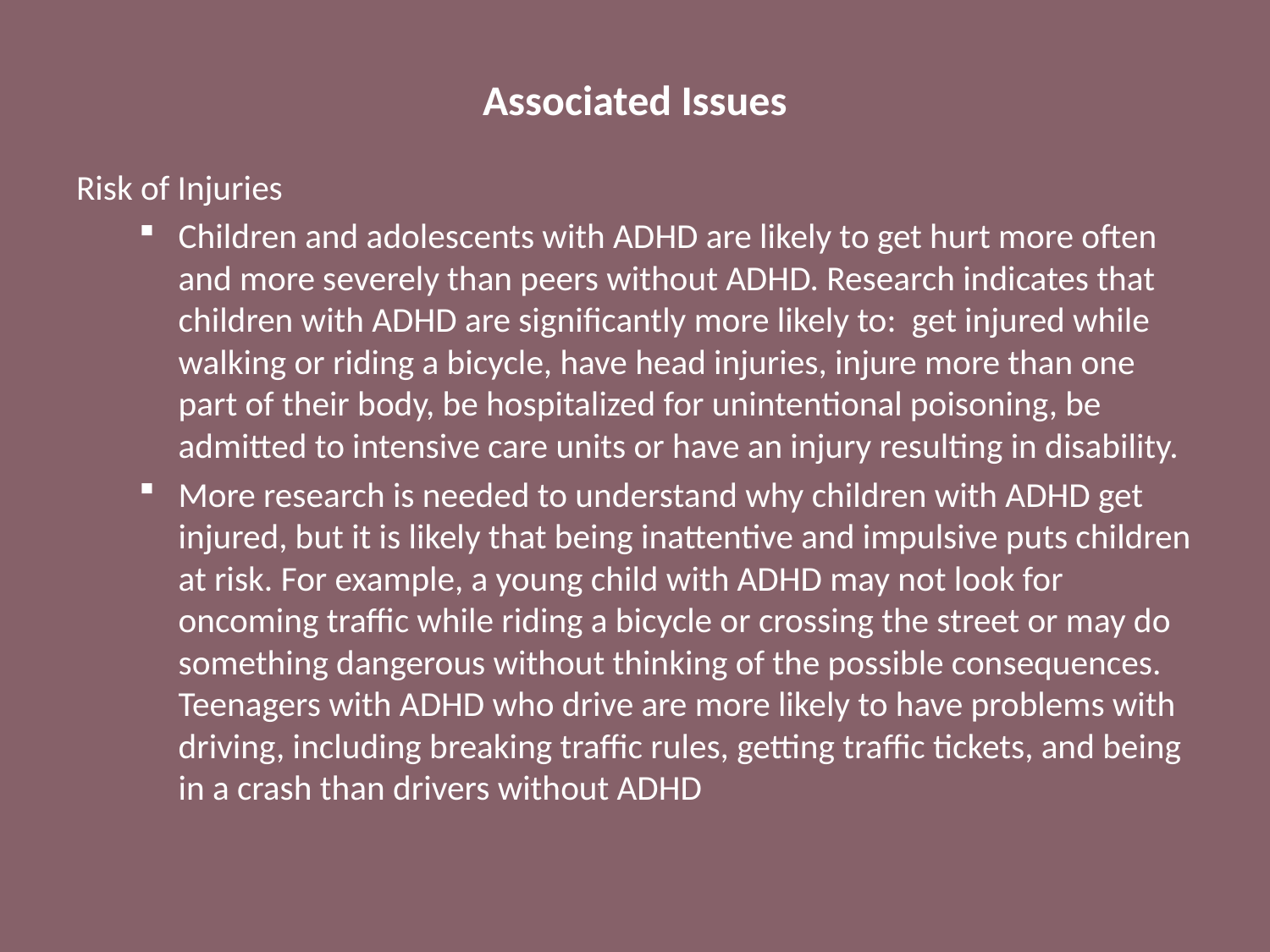

# Associated Issues
Risk of Injuries
Children and adolescents with ADHD are likely to get hurt more often and more severely than peers without ADHD. Research indicates that children with ADHD are significantly more likely to:  get injured while walking or riding a bicycle, have head injuries, injure more than one part of their body, be hospitalized for unintentional poisoning, be admitted to intensive care units or have an injury resulting in disability.
More research is needed to understand why children with ADHD get injured, but it is likely that being inattentive and impulsive puts children at risk. For example, a young child with ADHD may not look for oncoming traffic while riding a bicycle or crossing the street or may do something dangerous without thinking of the possible consequences. Teenagers with ADHD who drive are more likely to have problems with driving, including breaking traffic rules, getting traffic tickets, and being in a crash than drivers without ADHD